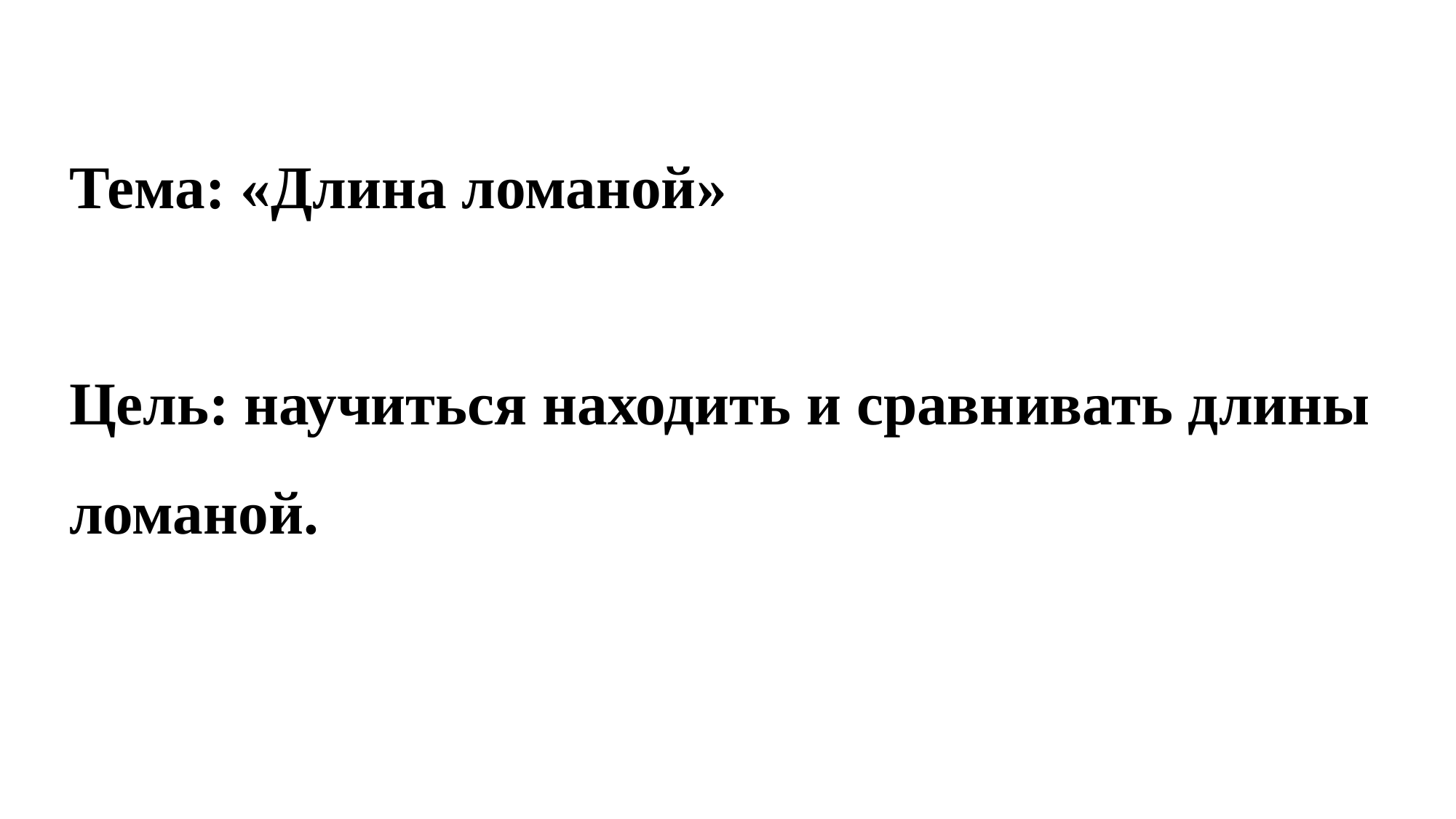

Тема: «Длина ломаной»
Цель: научиться находить и сравнивать длины ломаной.